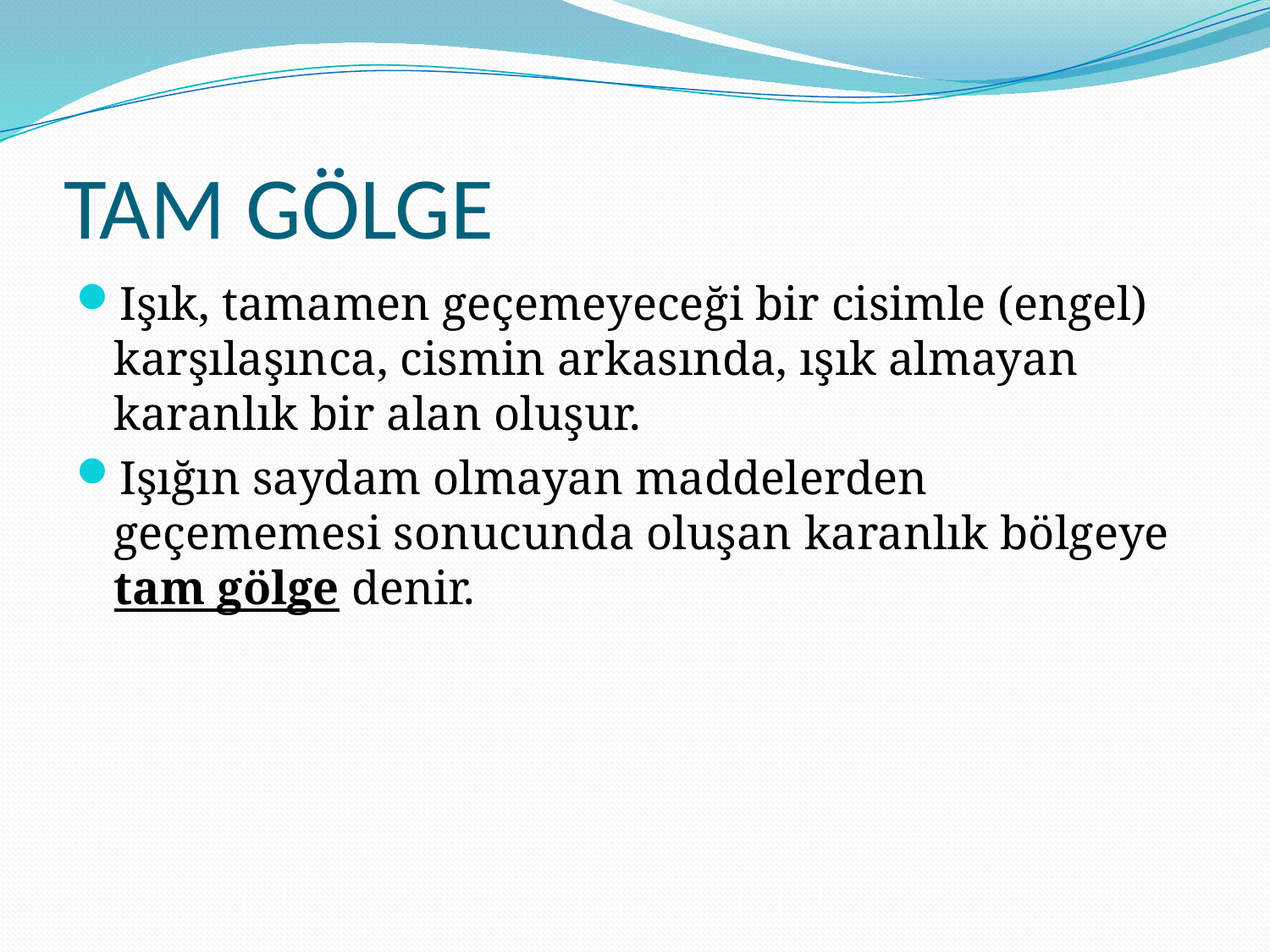

# TAM GÖLGE
Işık, tamamen geçemeyeceği bir cisimle (engel) karşılaşınca, cismin arkasında, ışık almayan karanlık bir alan oluşur.
Işığın saydam olmayan maddelerden geçememesi sonucunda oluşan karanlık bölgeye tam gölge denir.